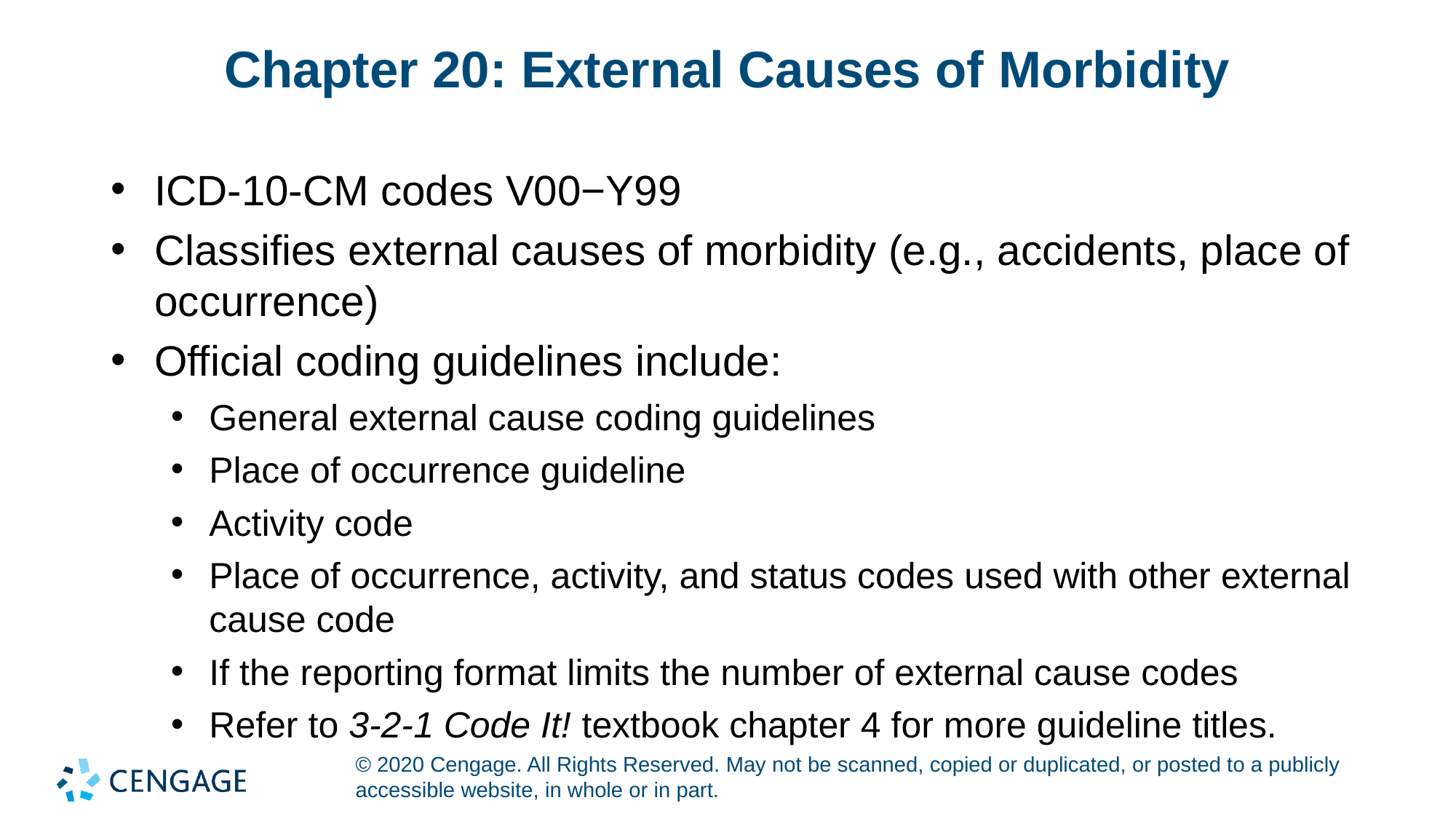

# Chapter 20: External Causes of Morbidity
ICD-10-CM codes V00−Y99
Classifies external causes of morbidity (e.g., accidents, place of occurrence)
Official coding guidelines include:
General external cause coding guidelines
Place of occurrence guideline
Activity code
Place of occurrence, activity, and status codes used with other external cause code
If the reporting format limits the number of external cause codes
Refer to 3-2-1 Code It! textbook chapter 4 for more guideline titles.